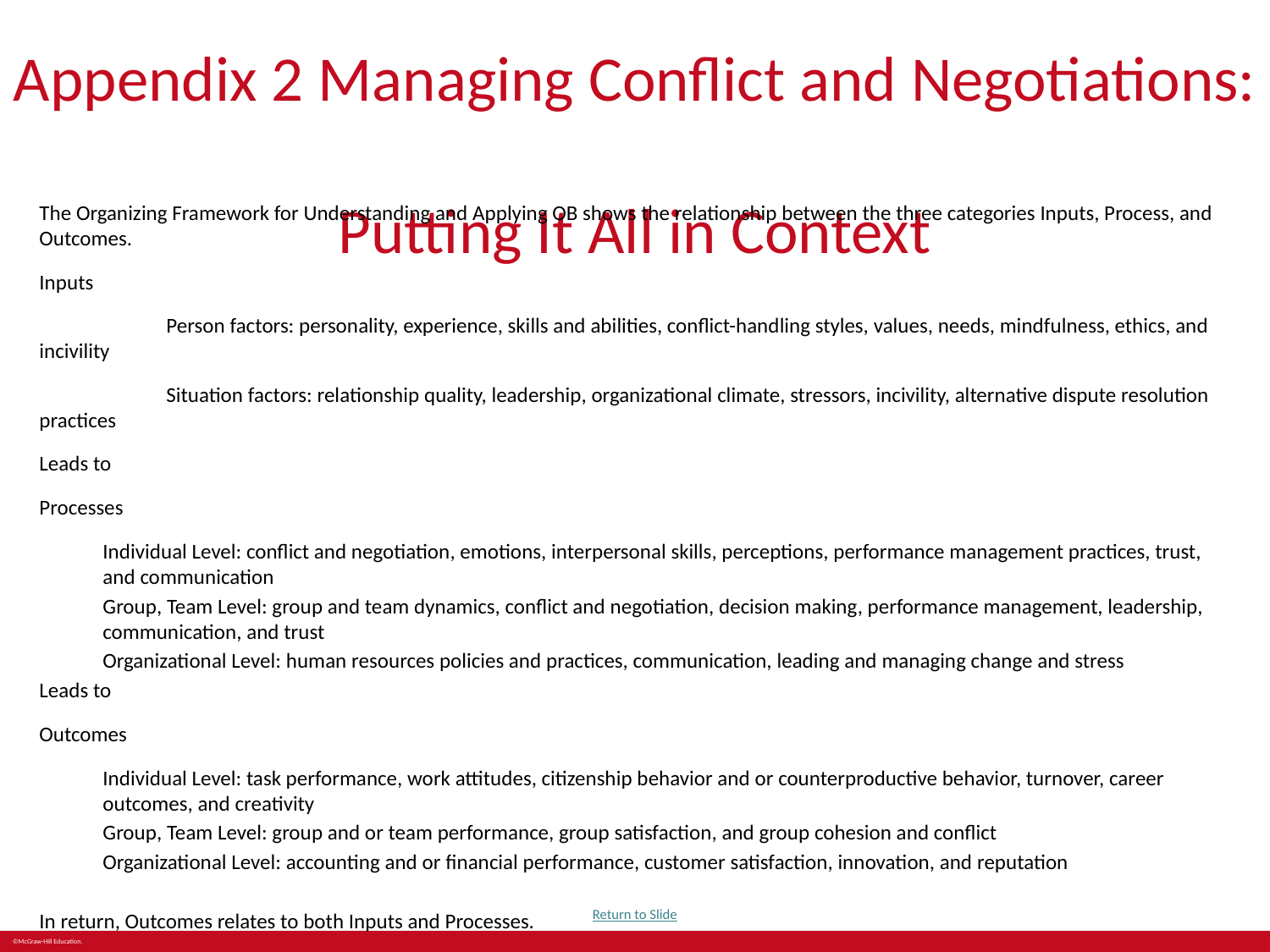

# Appendix 2 Managing Conflict and Negotiations: Putting It All in Context
The Organizing Framework for Understanding and Applying OB shows the relationship between the three categories Inputs, Process, and Outcomes.
Inputs
	Person factors: personality, experience, skills and abilities, conflict-handling styles, values, needs, mindfulness, ethics, and incivility
	Situation factors: relationship quality, leadership, organizational climate, stressors, incivility, alternative dispute resolution practices
Leads to
Processes
Individual Level: conflict and negotiation, emotions, interpersonal skills, perceptions, performance management practices, trust, and communication
Group, Team Level: group and team dynamics, conflict and negotiation, decision making, performance management, leadership, communication, and trust
Organizational Level: human resources policies and practices, communication, leading and managing change and stress
Leads to
Outcomes
Individual Level: task performance, work attitudes, citizenship behavior and or counterproductive behavior, turnover, career outcomes, and creativity
Group, Team Level: group and or team performance, group satisfaction, and group cohesion and conflict
Organizational Level: accounting and or financial performance, customer satisfaction, innovation, and reputation

In return, Outcomes relates to both Inputs and Processes.
Return to Slide